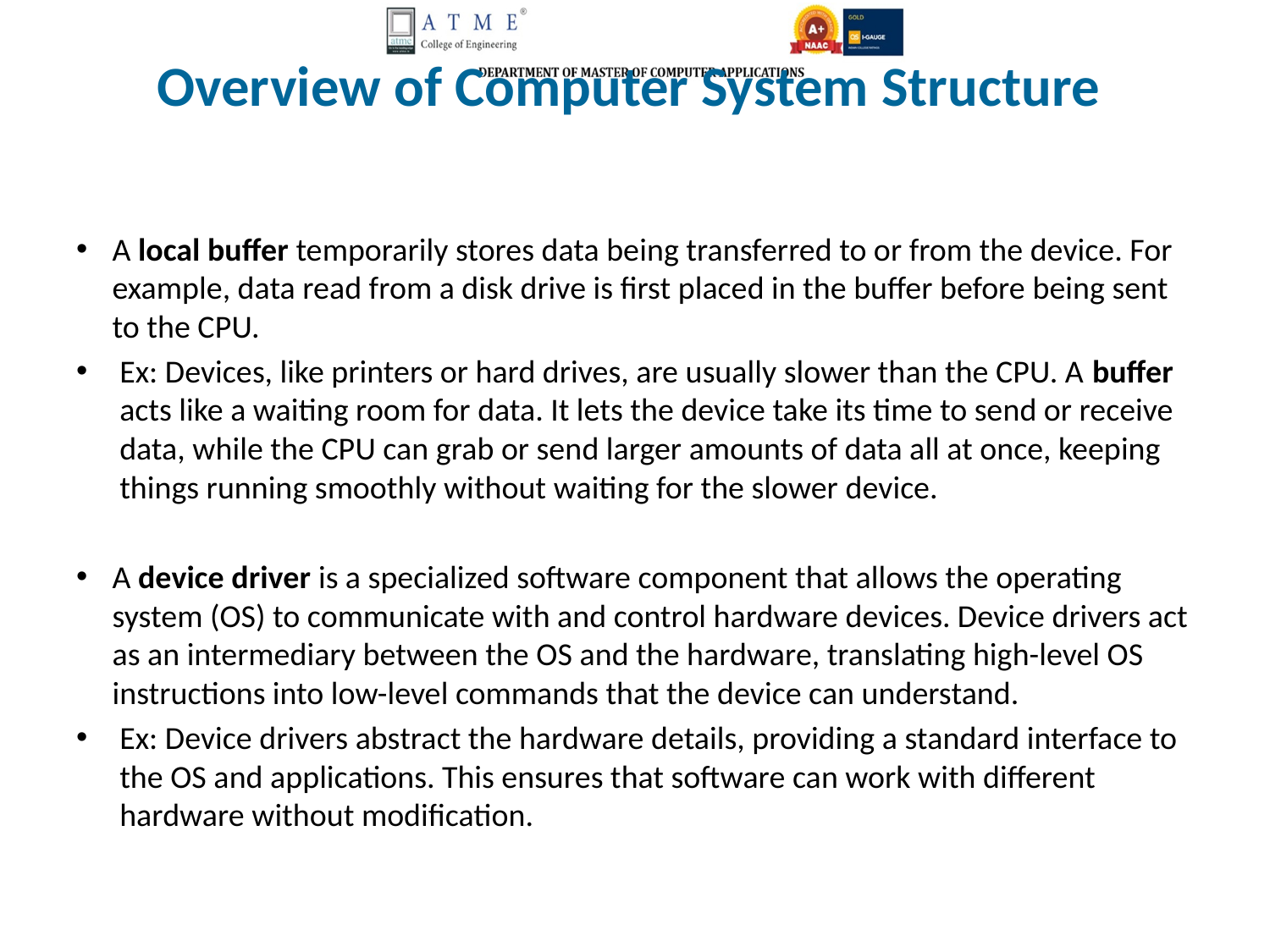

# Overview of Computer System Structure
A local buffer temporarily stores data being transferred to or from the device. For example, data read from a disk drive is first placed in the buffer before being sent to the CPU.
Ex: Devices, like printers or hard drives, are usually slower than the CPU. A buffer acts like a waiting room for data. It lets the device take its time to send or receive data, while the CPU can grab or send larger amounts of data all at once, keeping things running smoothly without waiting for the slower device.

A device driver is a specialized software component that allows the operating system (OS) to communicate with and control hardware devices. Device drivers act as an intermediary between the OS and the hardware, translating high-level OS instructions into low-level commands that the device can understand.
Ex: Device drivers abstract the hardware details, providing a standard interface to the OS and applications. This ensures that software can work with different hardware without modification.